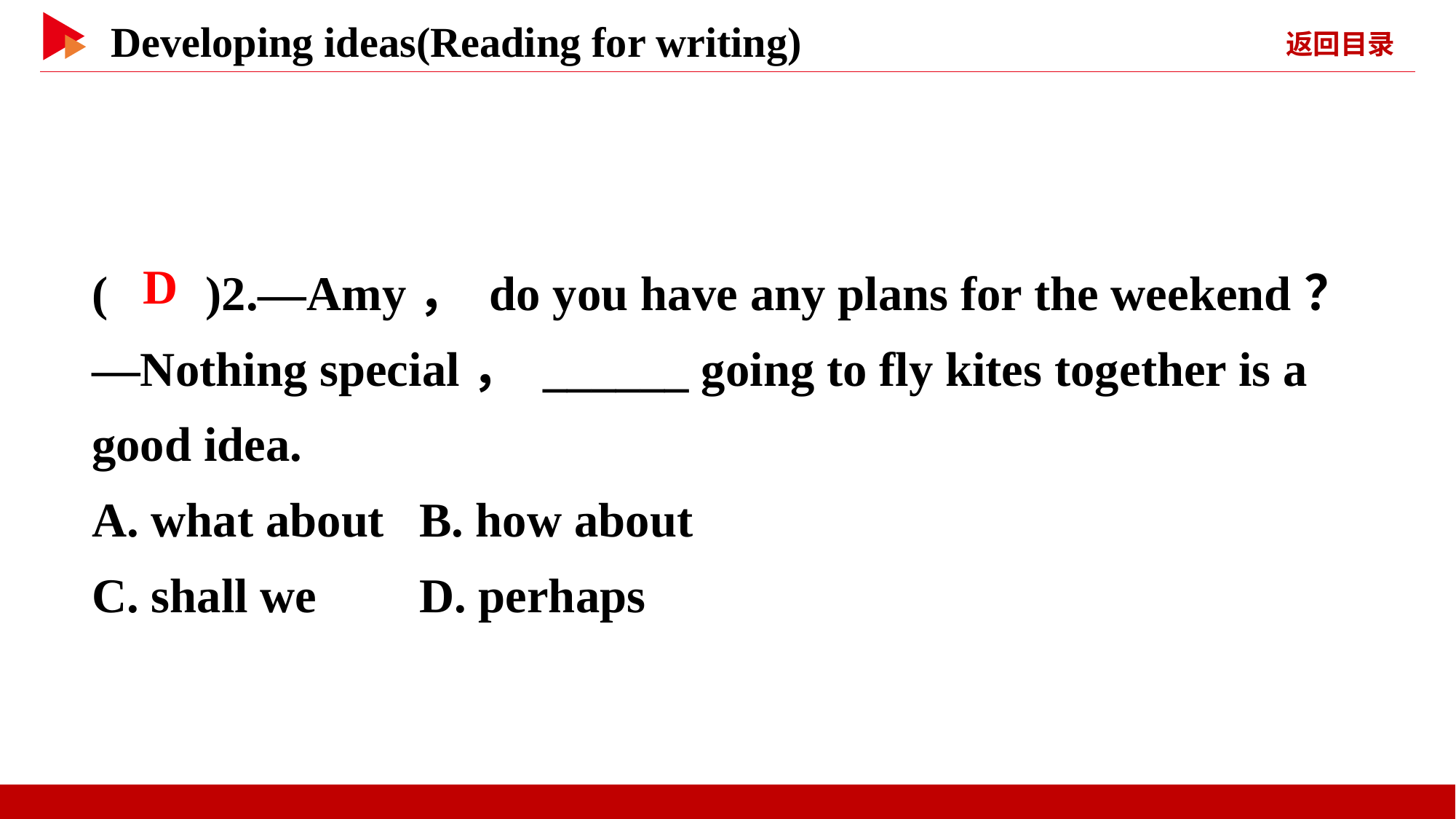

(        )2.—Amy， do you have any plans for the weekend？
—Nothing special， ______ going to fly kites together is a good idea.
A. what about	B. how about
C. shall we	D. perhaps
   D